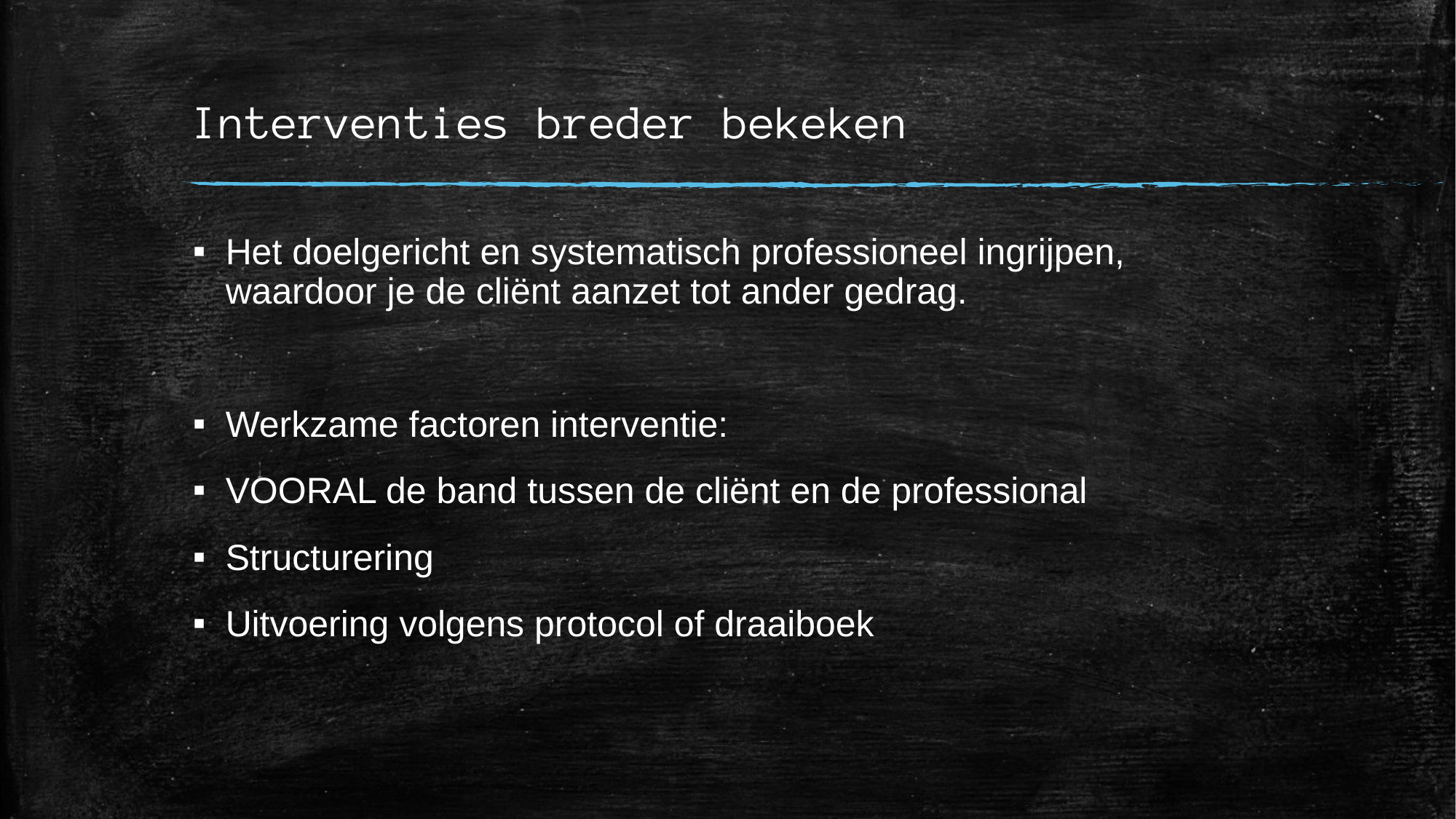

# Interventies breder bekeken
Het doelgericht en systematisch professioneel ingrijpen, waardoor je de cliënt aanzet tot ander gedrag.

Werkzame factoren interventie:
VOORAL de band tussen de cliënt en de professional
Structurering
Uitvoering volgens protocol of draaiboek